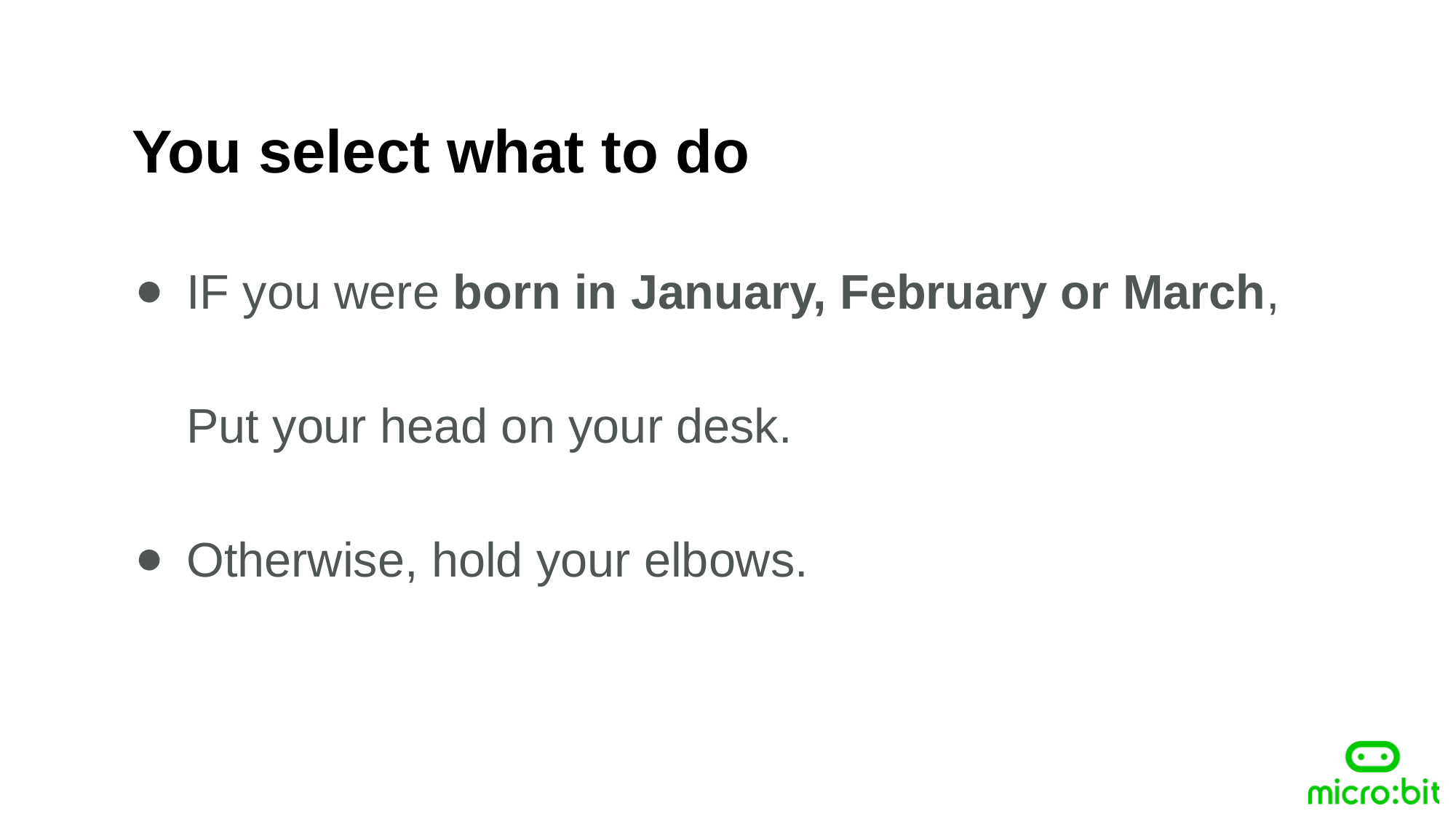

You select what to do

IF you were born in January, February or March,

Put your head on your desk.

Otherwise, hold your elbows.